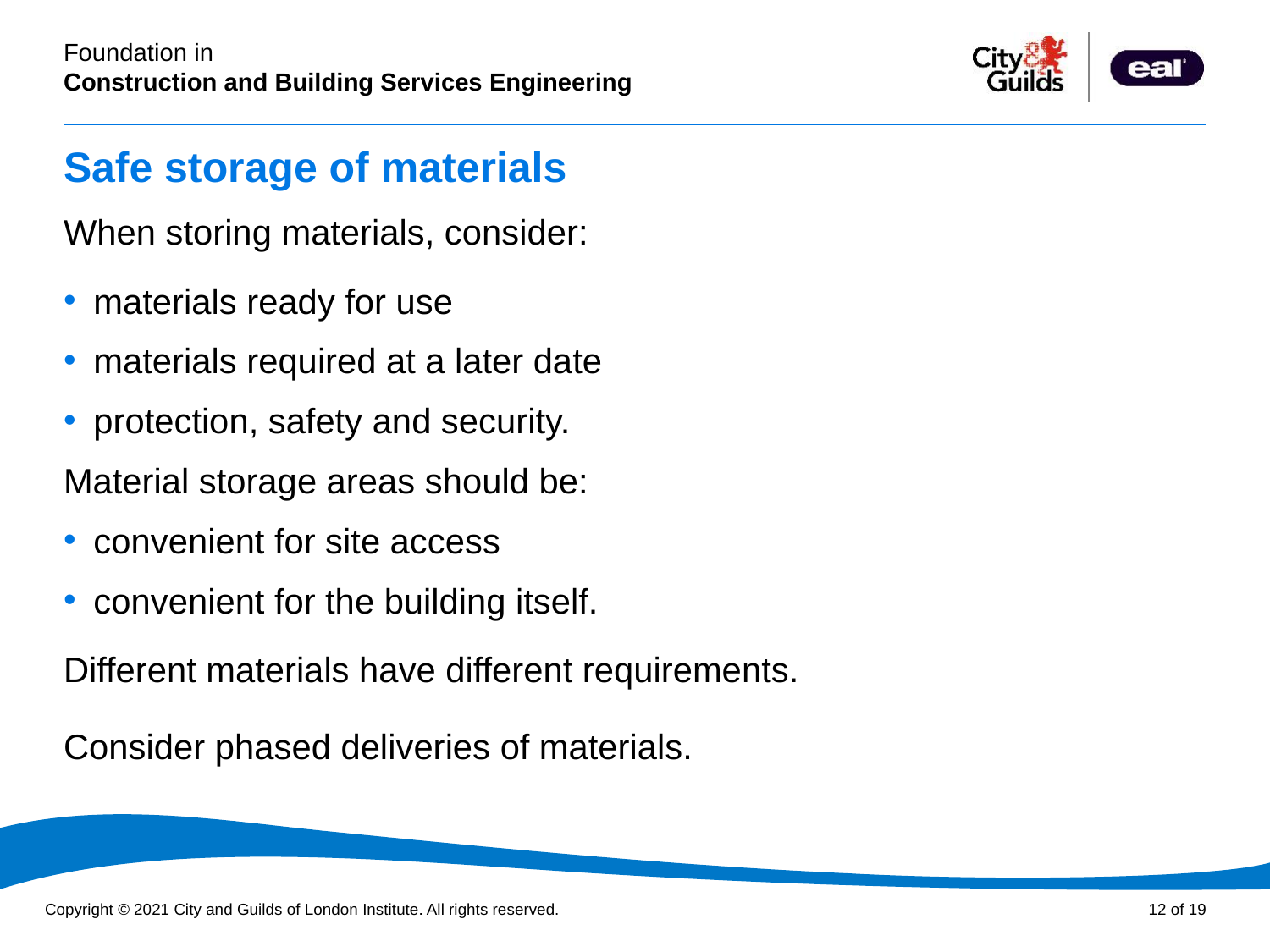

# Safe storage of materials
When storing materials, consider:
materials ready for use
materials required at a later date
protection, safety and security.
Material storage areas should be:
convenient for site access
convenient for the building itself.
Different materials have different requirements.
Consider phased deliveries of materials.